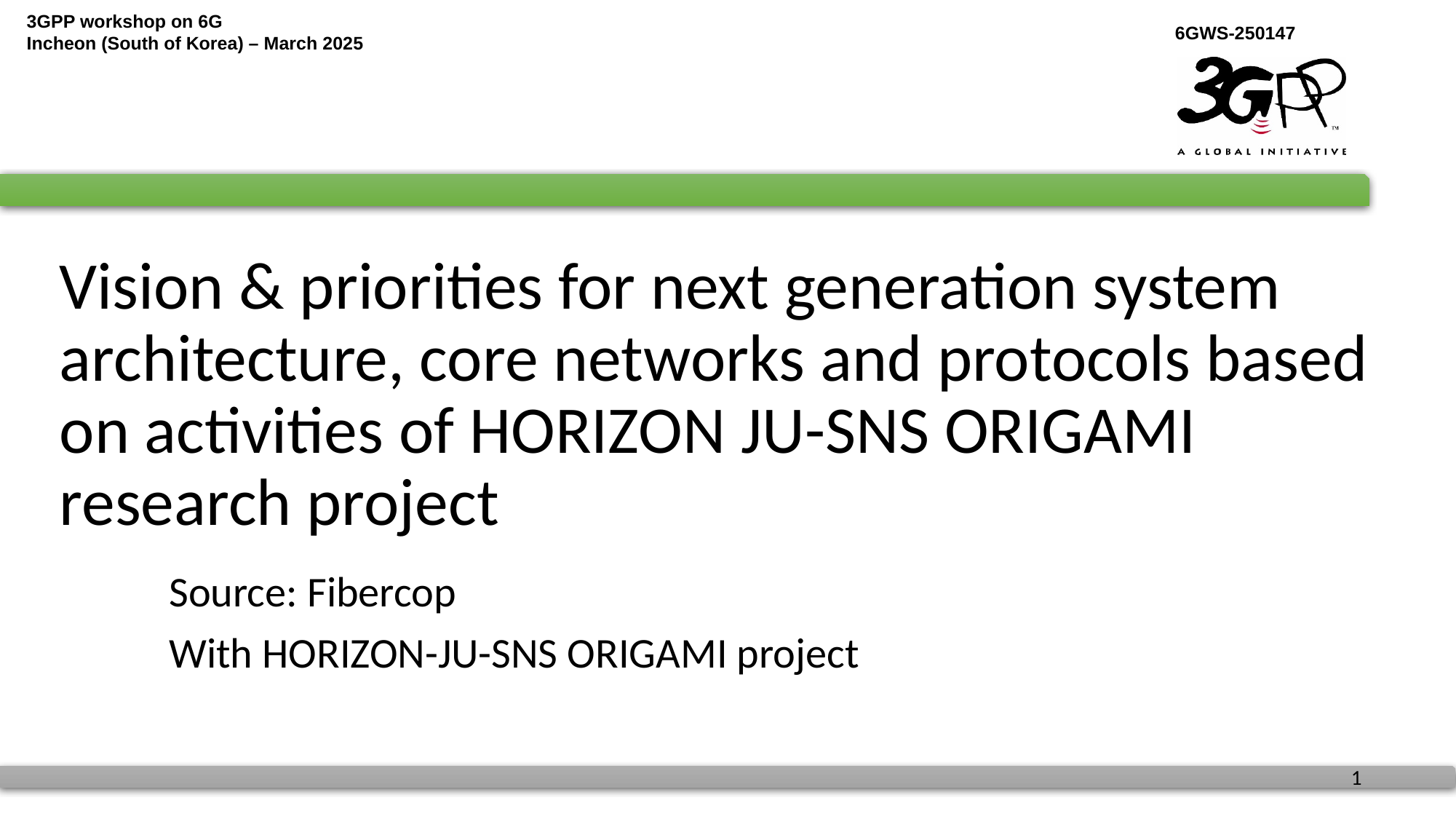

# Vision & priorities for next generation system architecture, core networks and protocols based on activities of HORIZON JU-SNS ORIGAMI research project
Source: Fibercop
With HORIZON-JU-SNS ORIGAMI project